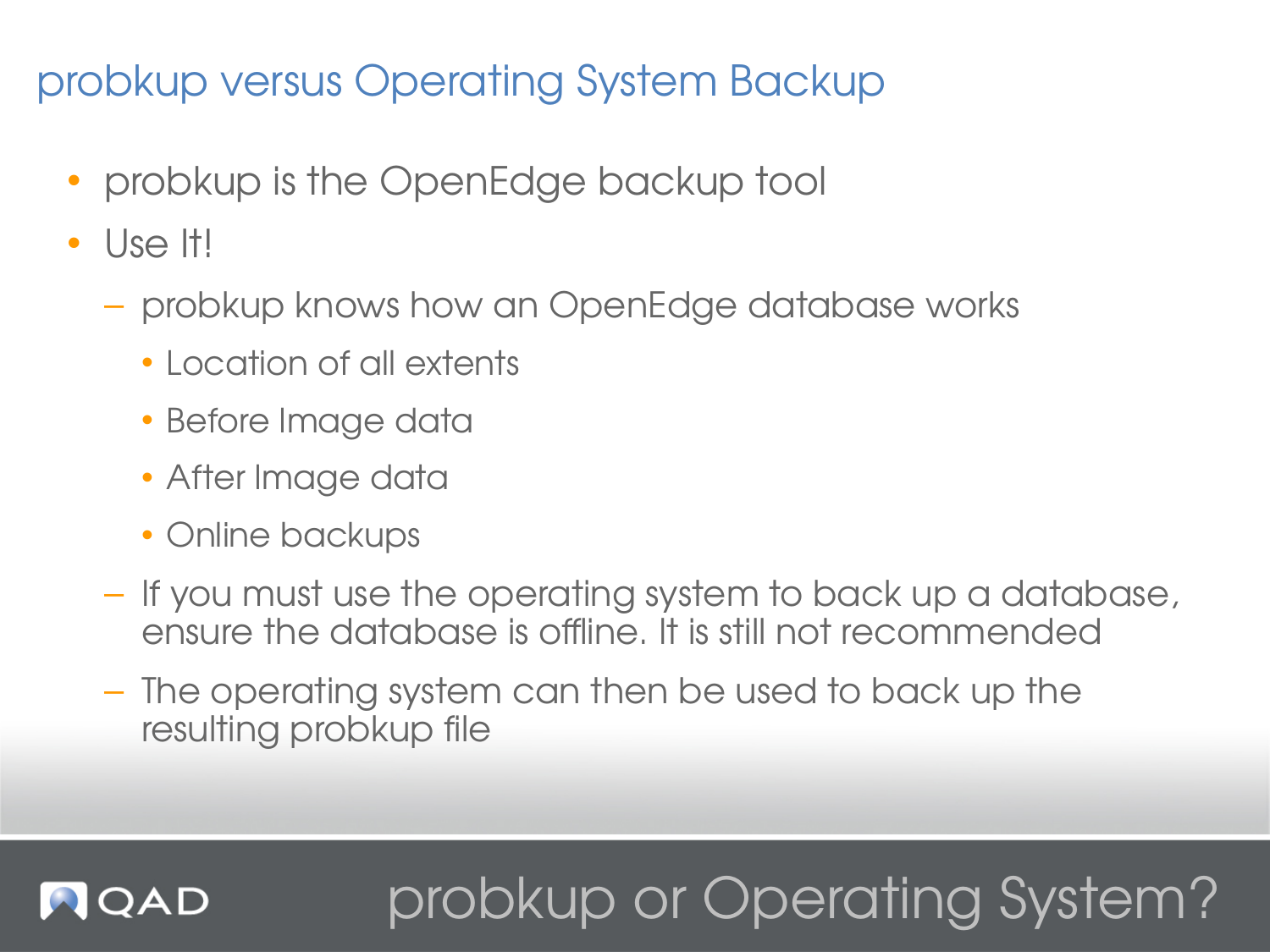

probkup versus Operating System Backup
probkup is the OpenEdge backup tool
Use It!
probkup knows how an OpenEdge database works
Location of all extents
Before Image data
After Image data
Online backups
If you must use the operating system to back up a database, ensure the database is offline. It is still not recommended
The operating system can then be used to back up the resulting probkup file

# probkup or Operating System?